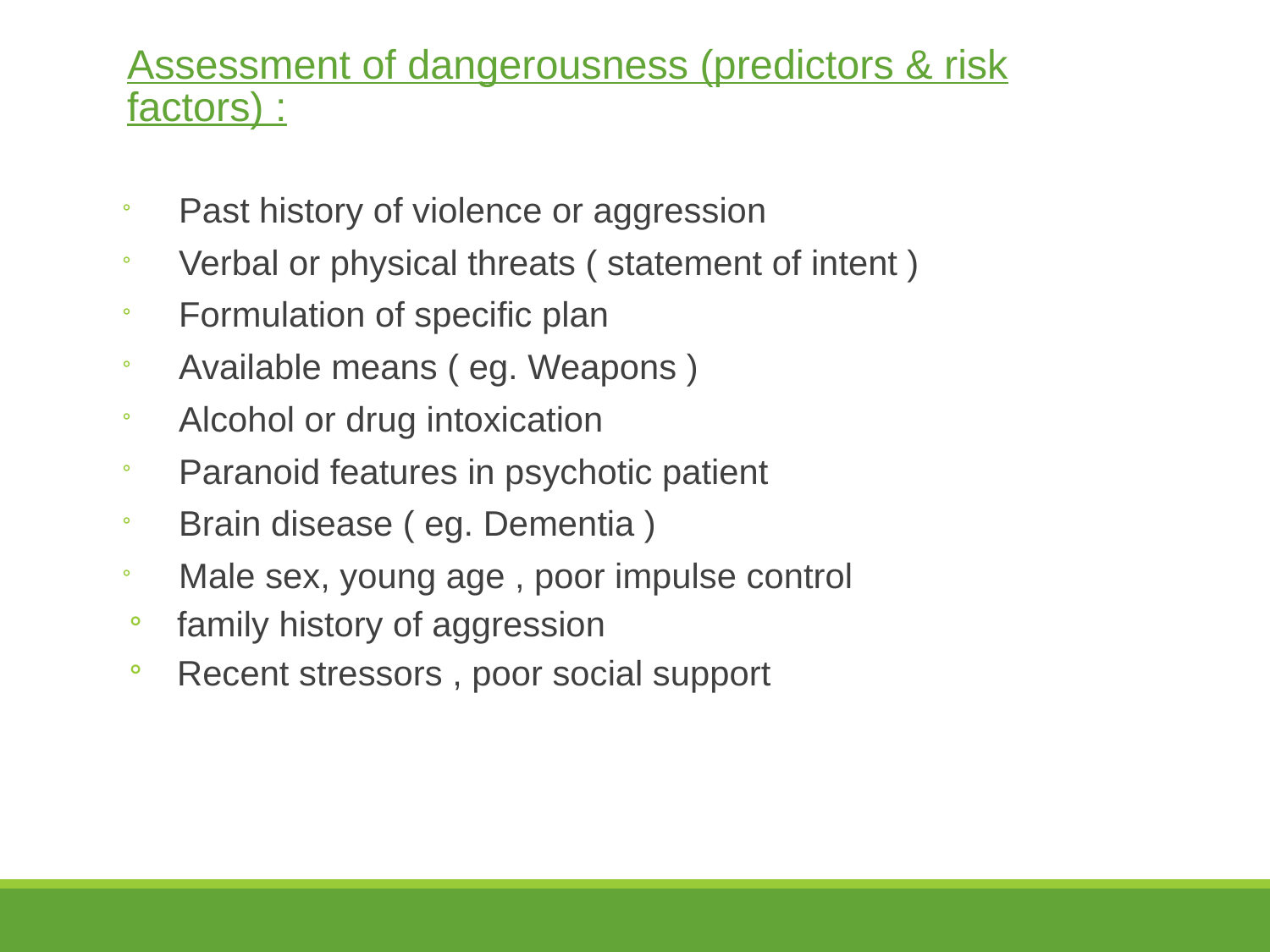

# Assessment of dangerousness (predictors & risk factors) :
Past history of violence or aggression
Verbal or physical threats ( statement of intent )
Formulation of specific plan
Available means ( eg. Weapons )
Alcohol or drug intoxication
Paranoid features in psychotic patient
Brain disease ( eg. Dementia )
Male sex, young age , poor impulse control
family history of aggression
Recent stressors , poor social support